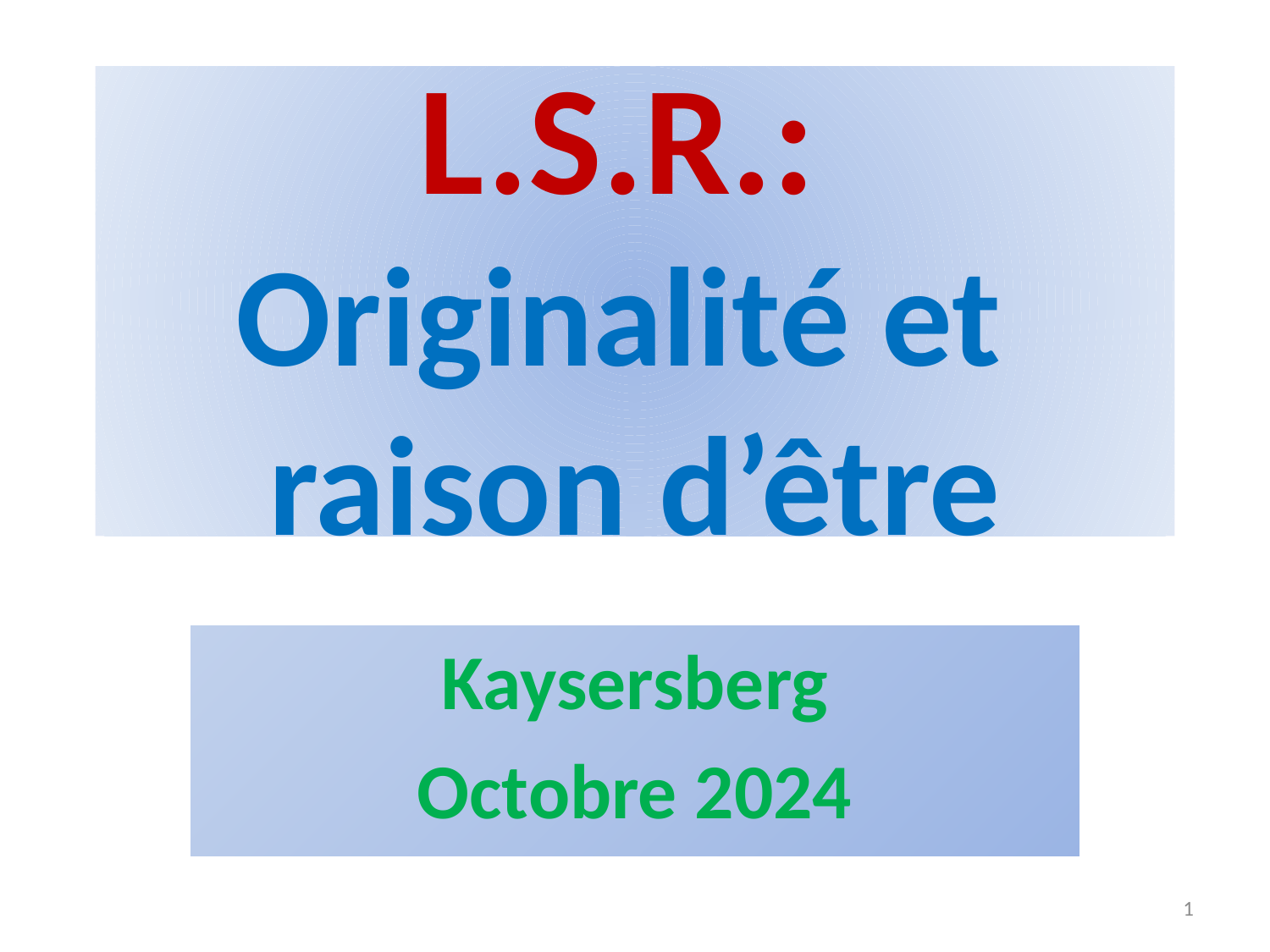

# L.S.R.: Originalité et raison d’être
Kaysersberg
Octobre 2024
1